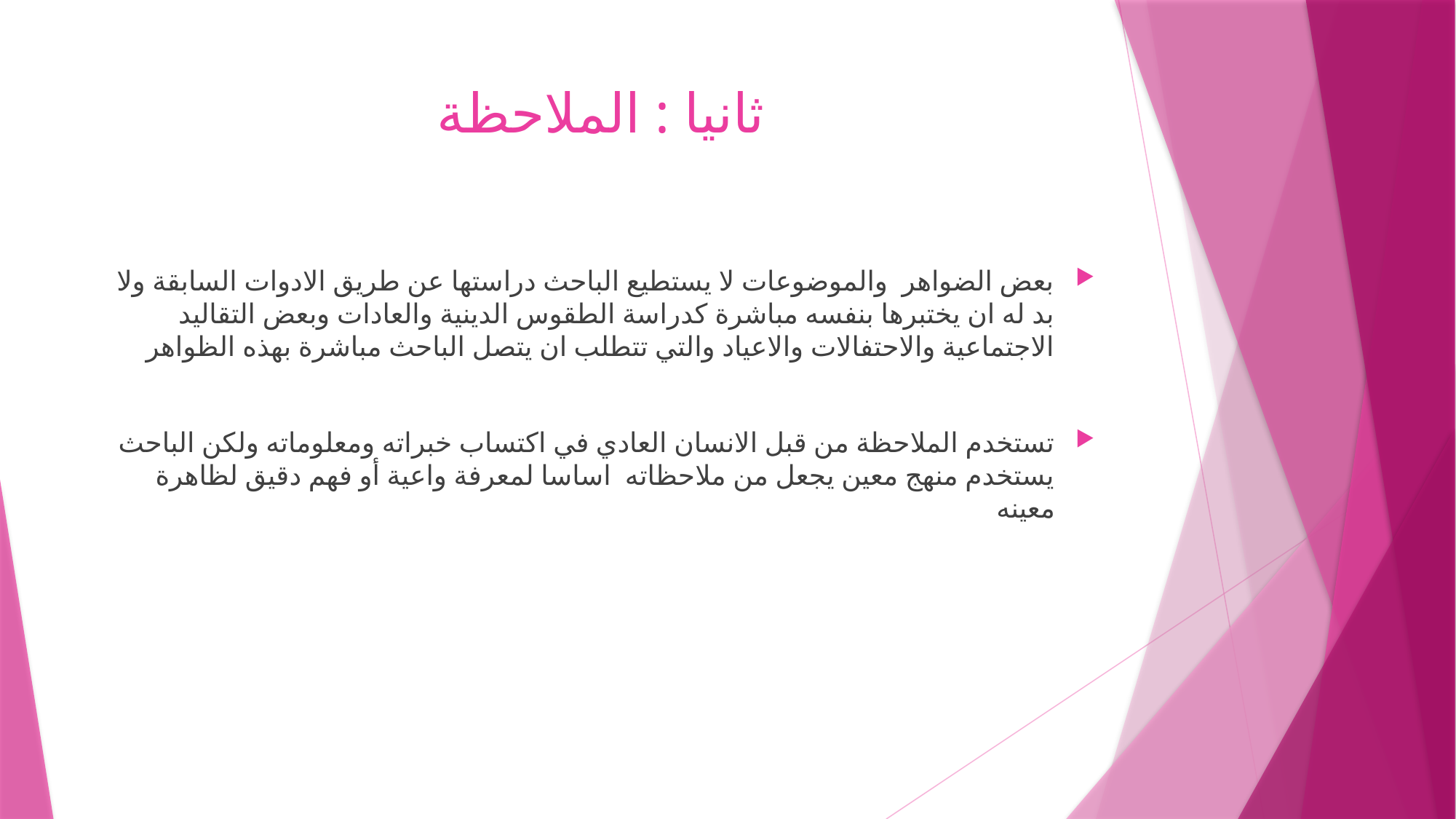

# ثانيا : الملاحظة
بعض الضواهر  والموضوعات لا يستطيع الباحث دراستها عن طريق الادوات السابقة ولا بد له ان يختبرها بنفسه مباشرة كدراسة الطقوس الدينية والعادات وبعض التقاليد الاجتماعية والاحتفالات والاعياد والتي تتطلب ان يتصل الباحث مباشرة بهذه الظواهر

تستخدم الملاحظة من قبل الانسان العادي في اكتساب خبراته ومعلوماته ولكن الباحث يستخدم منهج معين يجعل من ملاحظاته  اساسا لمعرفة واعية أو فهم دقيق لظاهرة معينه